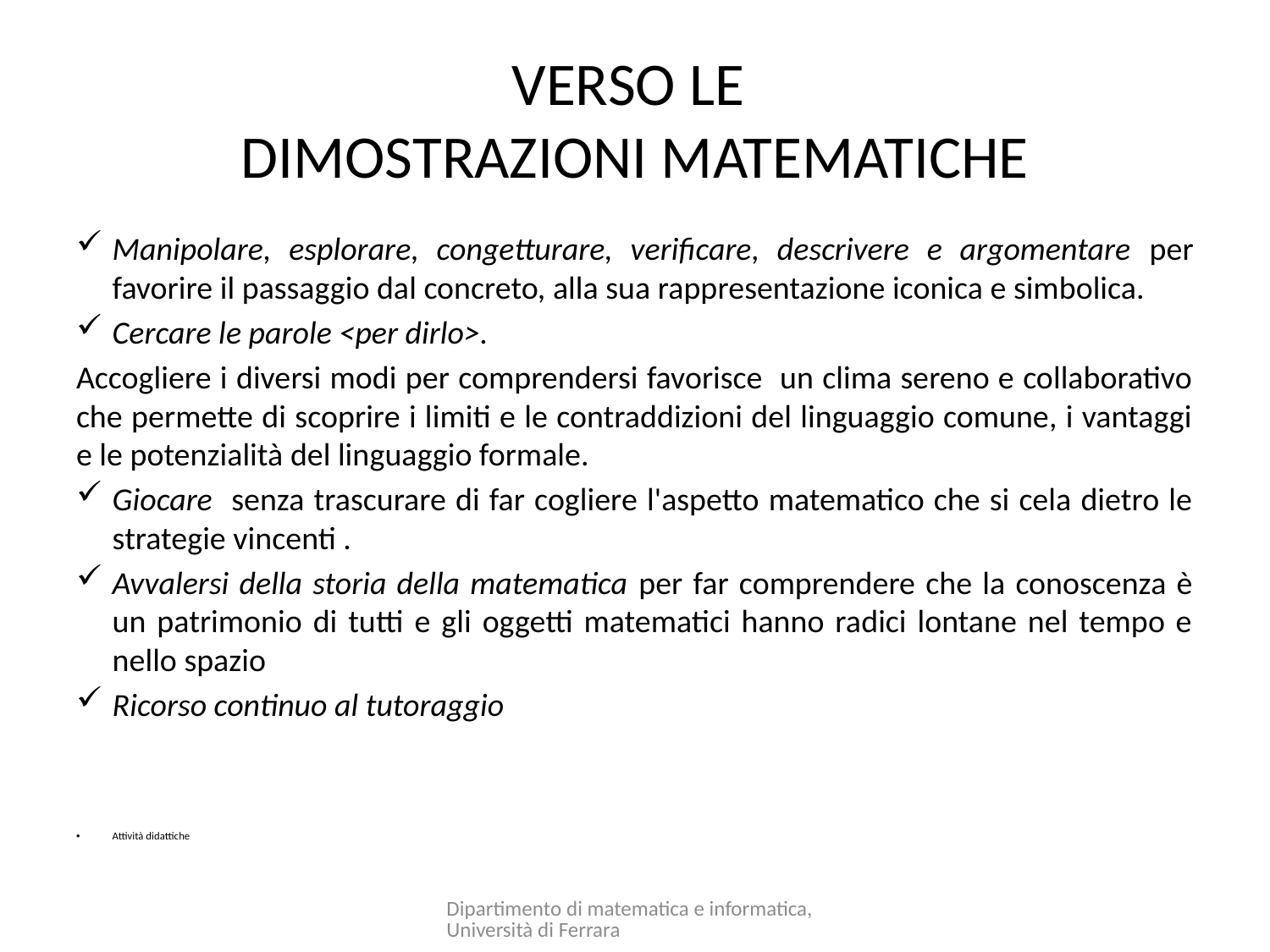

# verso le dimostrazioni matematiche
Manipolare, esplorare, congetturare, verificare, descrivere e argomentare per favorire il passaggio dal concreto, alla sua rappresentazione iconica e simbolica.
Cercare le parole <per dirlo>.
Accogliere i diversi modi per comprendersi favorisce  un clima sereno e collaborativo che permette di scoprire i limiti e le contraddizioni del linguaggio comune, i vantaggi e le potenzialità del linguaggio formale.
Giocare  senza trascurare di far cogliere l'aspetto matematico che si cela dietro le strategie vincenti .
Avvalersi della storia della matematica per far comprendere che la conoscenza è un patrimonio di tutti e gli oggetti matematici hanno radici lontane nel tempo e nello spazio
Ricorso continuo al tutoraggio

Attività didattiche

Dipartimento di matematica e informatica, Università di Ferrara